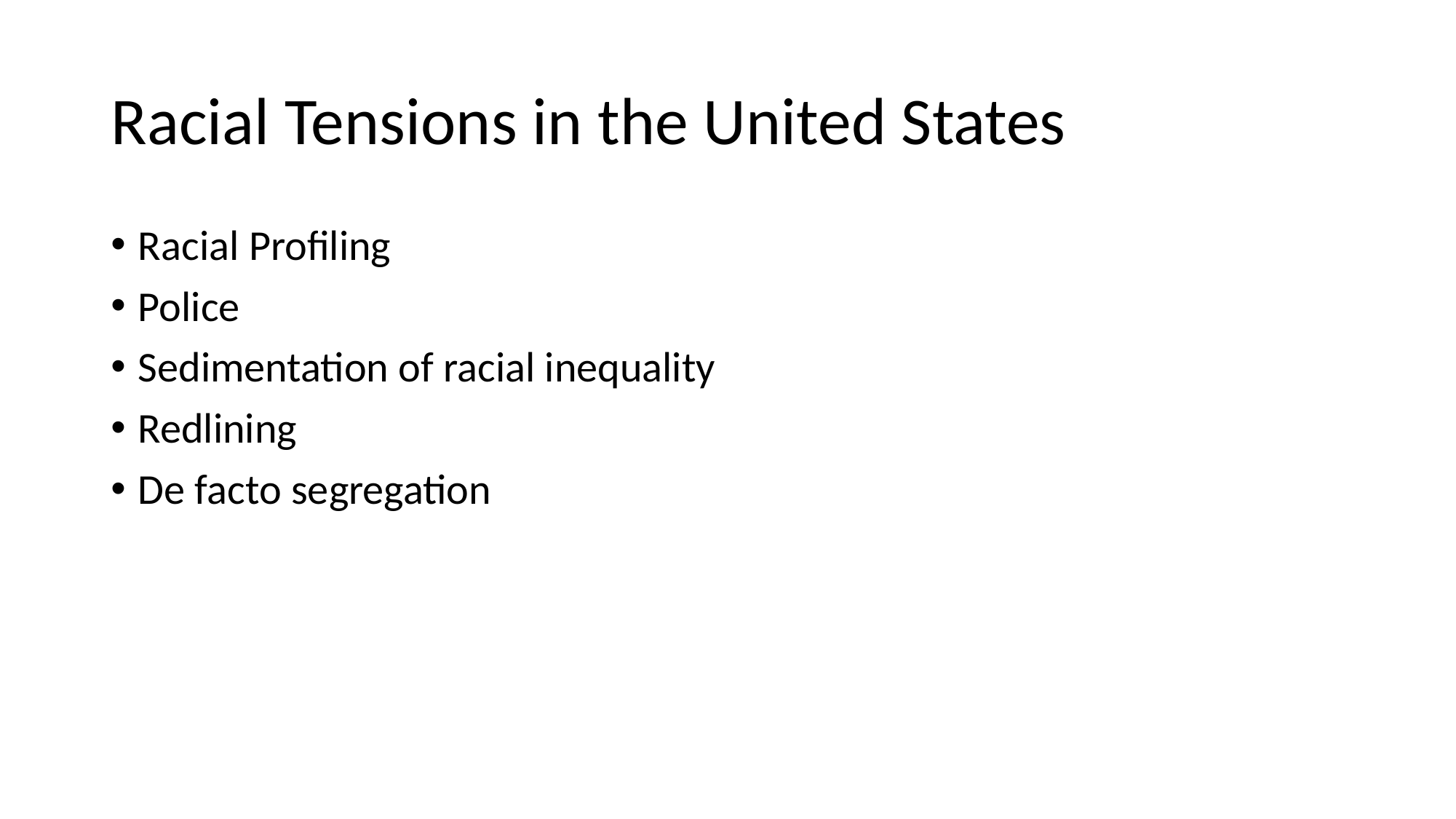

# Racial Tensions in the United States
Racial Profiling
Police
Sedimentation of racial inequality
Redlining
De facto segregation